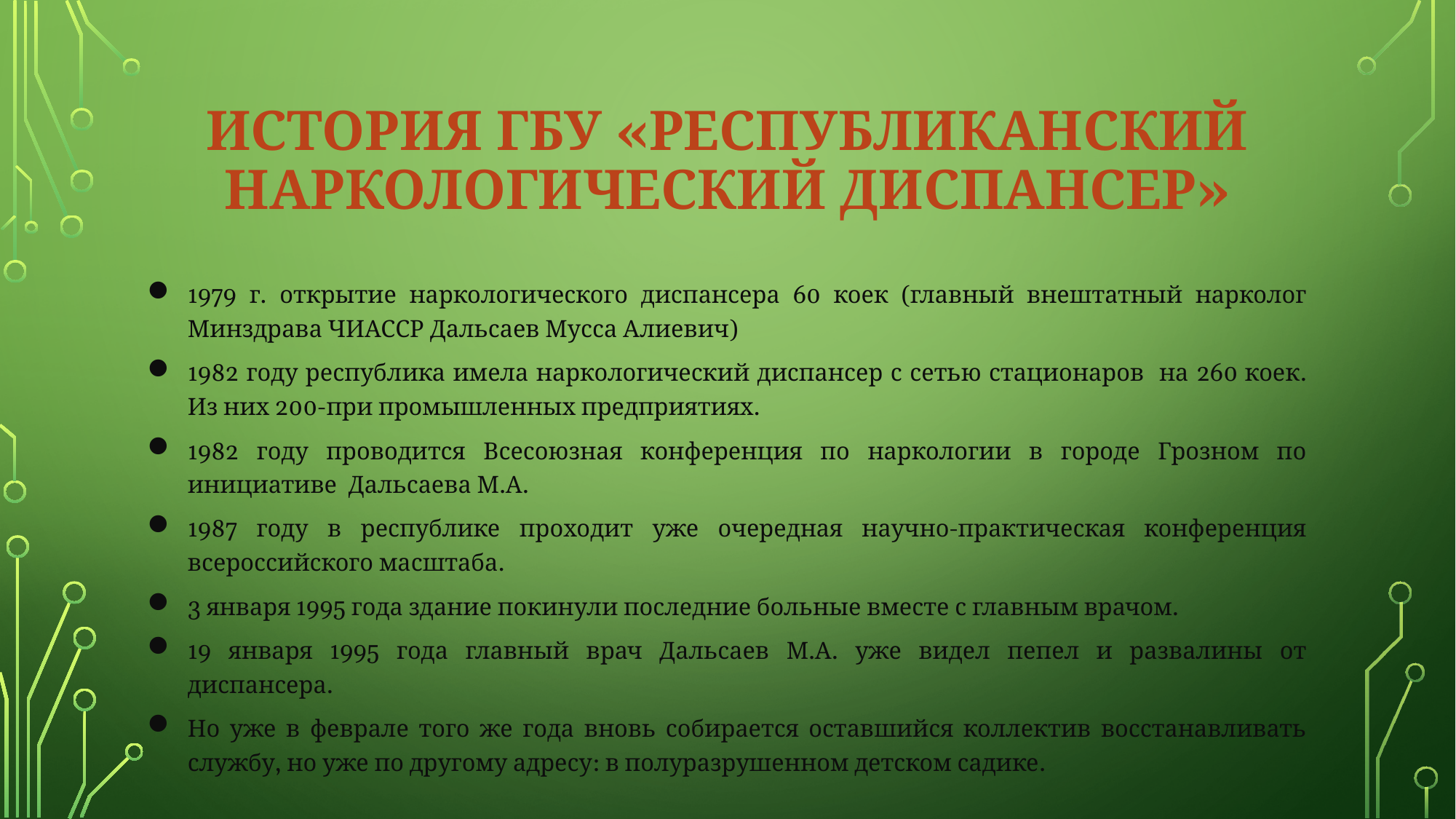

# История ГБУ «Республиканский наркологический диспансер»
1979 г. открытие наркологического диспансера 60 коек (главный внештатный нарколог Минздрава ЧИАССР Дальсаев Мусса Алиевич)
1982 году республика имела наркологический диспансер с сетью стационаров  на 260 коек. Из них 200-при промышленных предприятиях.
1982 году проводится Всесоюзная конференция по наркологии в городе Грозном по инициативе  Дальсаева М.А.
1987 году в республике проходит уже очередная научно-практическая конференция всероссийского масштаба.
3 января 1995 года здание покинули последние больные вместе с главным врачом.
19 января 1995 года главный врач Дальсаев М.А. уже видел пепел и развалины от диспансера.
Но уже в феврале того же года вновь собирается оставшийся коллектив восстанавливать службу, но уже по другому адресу: в полуразрушенном детском садике.